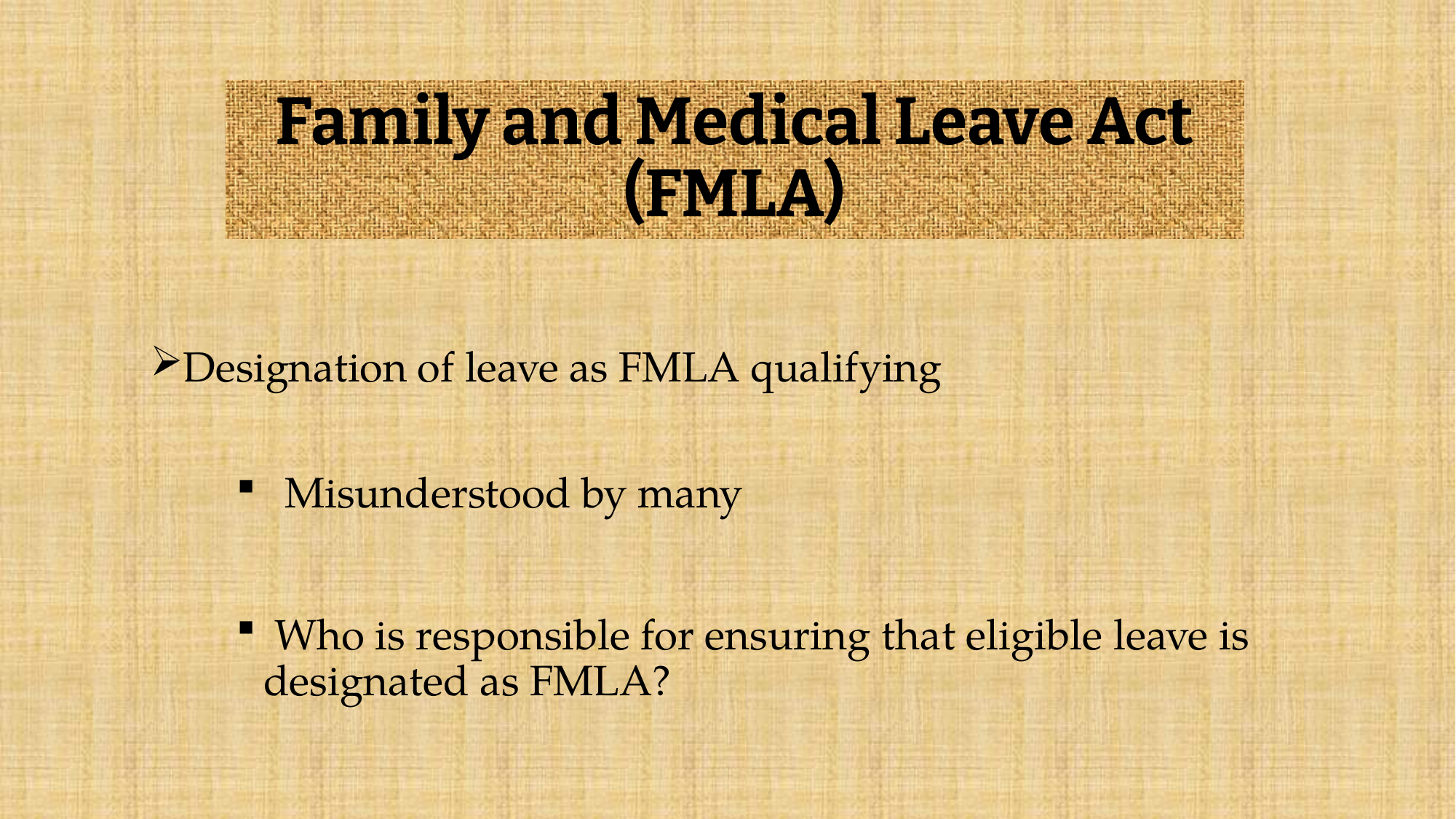

# Family and Medical Leave Act (FMLA)
Designation of leave as FMLA qualifying
  Misunderstood by many
 Who is responsible for ensuring that eligible leave is designated as FMLA?